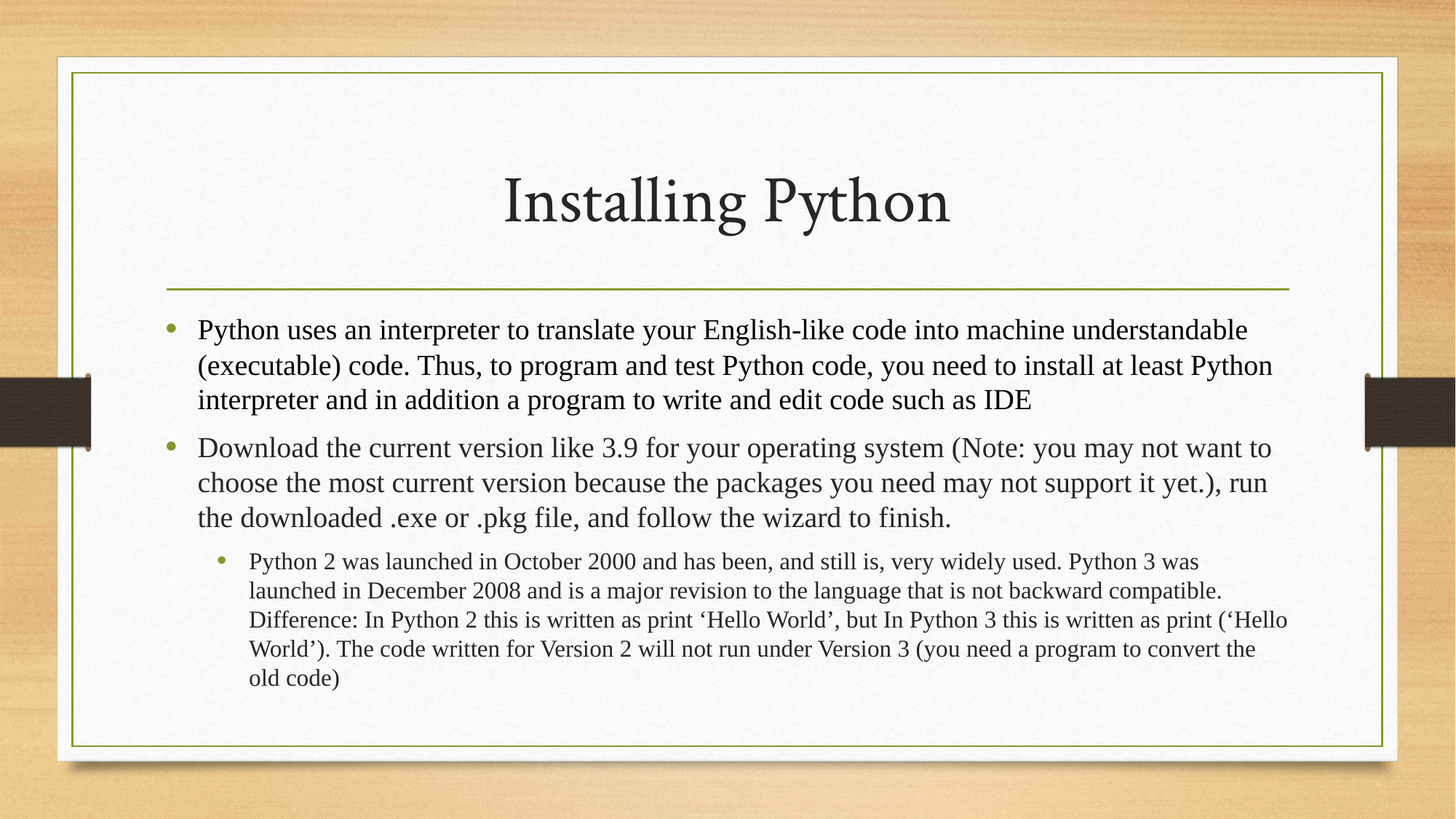

# Installing Python
Python uses an interpreter to translate your English-like code into machine understandable (executable) code. Thus, to program and test Python code, you need to install at least Python interpreter and in addition a program to write and edit code such as IDE
Download the current version like 3.9 for your operating system (Note: you may not want to choose the most current version because the packages you need may not support it yet.), run the downloaded .exe or .pkg file, and follow the wizard to finish.
Python 2 was launched in October 2000 and has been, and still is, very widely used. Python 3 was launched in December 2008 and is a major revision to the language that is not backward compatible. Difference: In Python 2 this is written as print ‘Hello World’, but In Python 3 this is written as print (‘Hello World’). The code written for Version 2 will not run under Version 3 (you need a program to convert the old code)